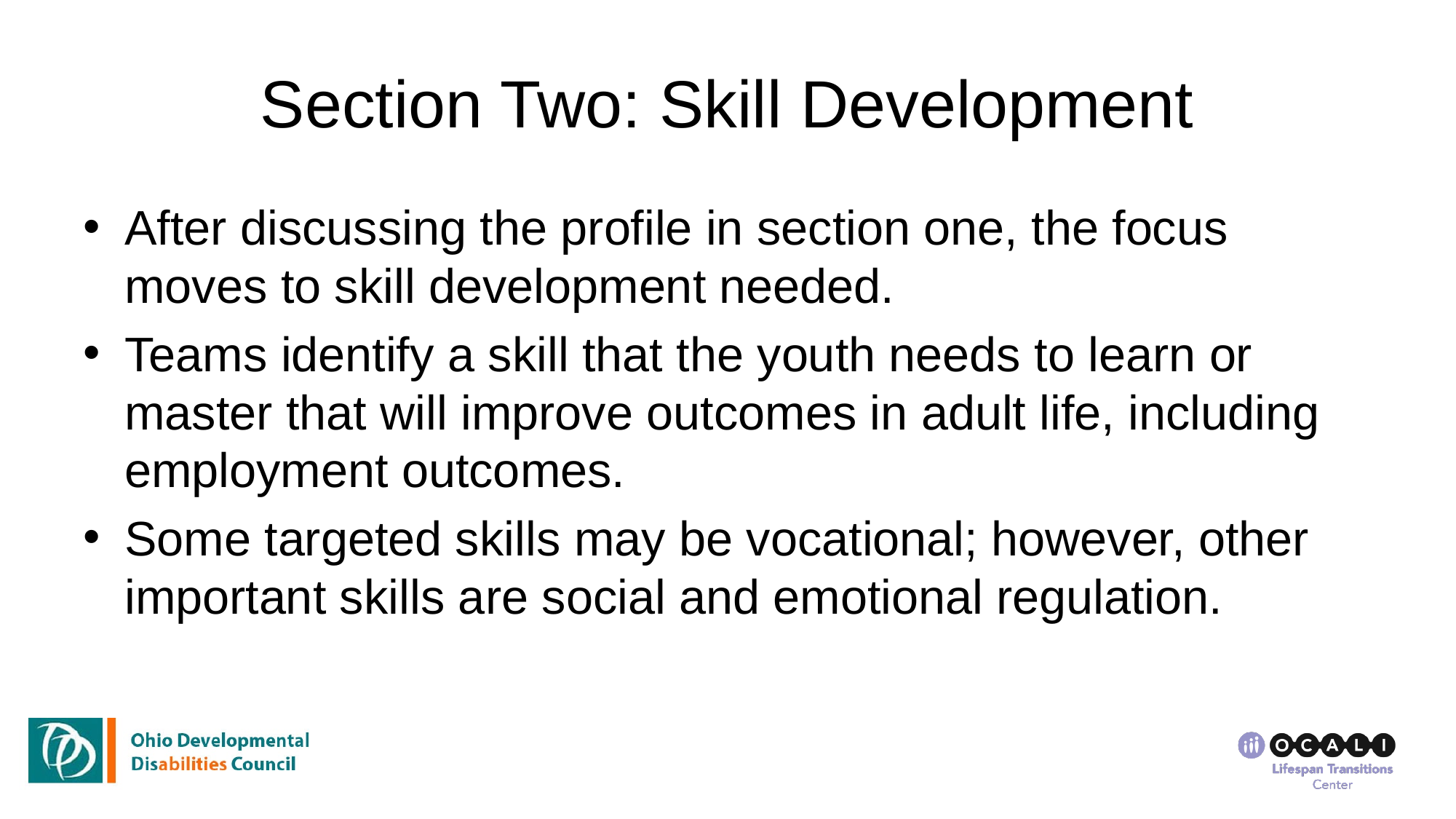

# Section Two: Skill Development
After discussing the profile in section one, the focus moves to skill development needed.
Teams identify a skill that the youth needs to learn or master that will improve outcomes in adult life, including employment outcomes.
Some targeted skills may be vocational; however, other important skills are social and emotional regulation.